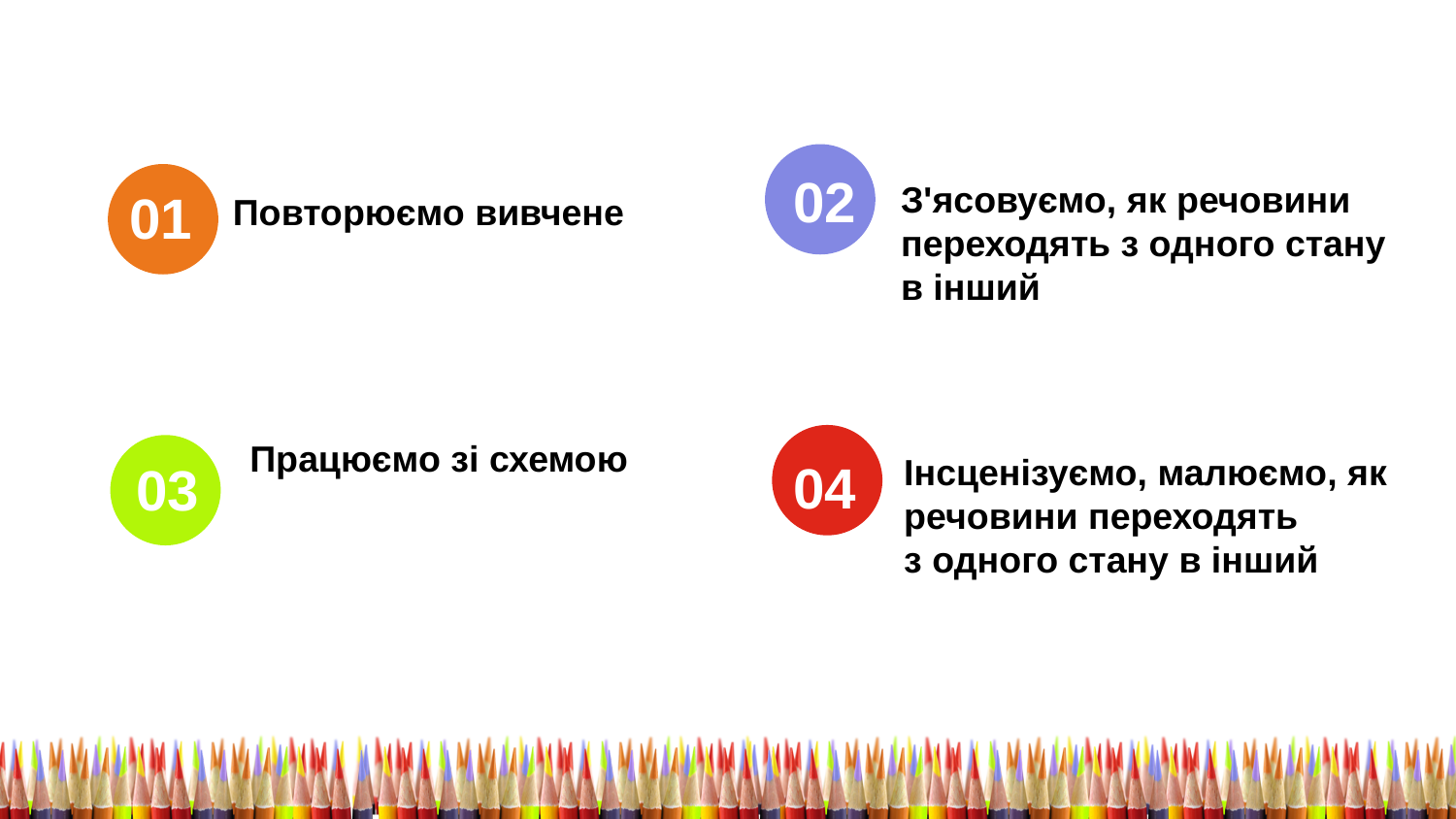

02
З'ясовуємо, як речовини
переходять з одного стану в інший
01
Повторюємо вивчене

Працюємо зі схемою

Інсценізуємо, малюємо, як речовини переходять
з одного стану в інший
04
03